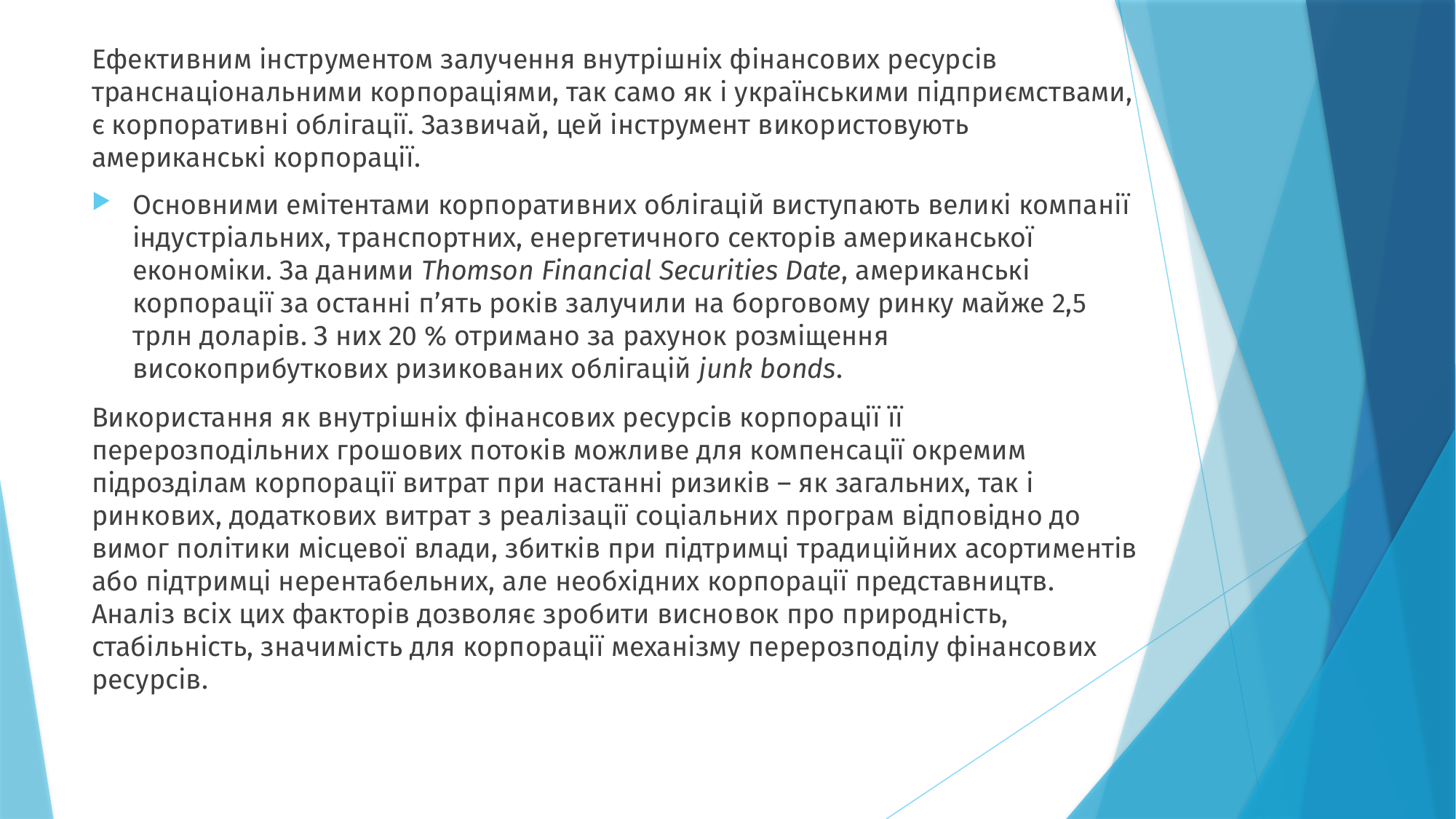

Ефективним інструментом залучення внутрішніх фінансових ресурсів транснаціональними корпораціями, так само як і українськими підприємствами, є корпоративні облігації. Зазвичай, цей інструмент використовують американські корпорації.
Основними емітентами корпоративних облігацій виступають великі компанії індустріальних, транспортних, енергетичного секторів американської економіки. За даними Thomson Financial Securities Date, американські корпорації за останні п’ять років залучили на борговому ринку майже 2,5 трлн доларів. З них 20 % отримано за рахунок розміщення високоприбуткових ризикованих облігацій junk bonds.
Використання як внутрішніх фінансових ресурсів корпорації її перерозподільних грошових потоків можливе для компенсації окремим підрозділам корпорації витрат при настанні ризиків – як загальних, так і ринкових, додаткових витрат з реалізації соціальних програм відповідно до вимог політики місцевої влади, збитків при підтримці традиційних асортиментів або підтримці нерентабельних, але необхідних корпорації представництв. Аналіз всіх цих факторів дозволяє зробити висновок про природність, стабільність, значимість для корпорації механізму перерозподілу фінансових ресурсів.